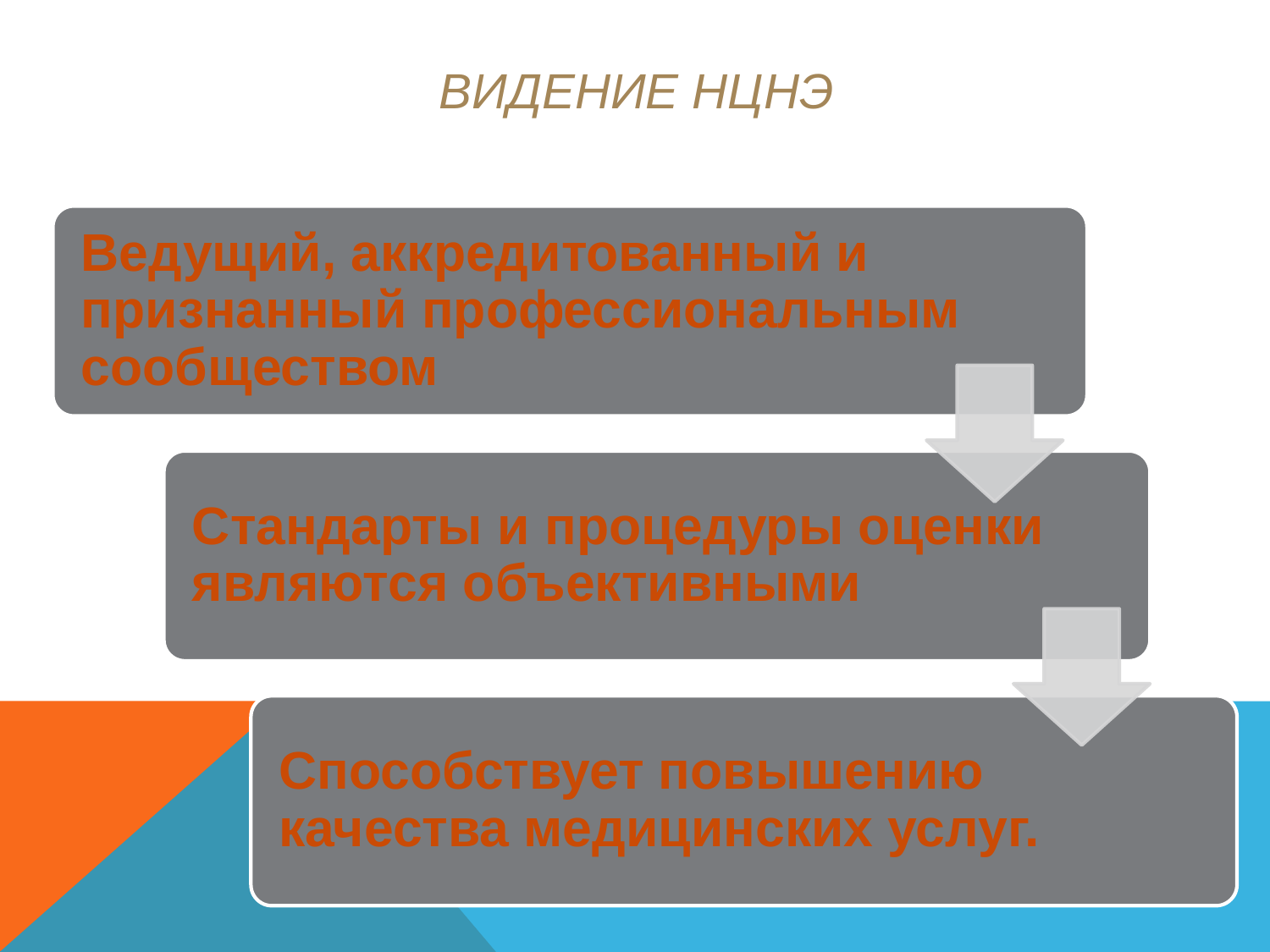

# Видение НЦНЭ
Ведущий, аккредитованный и признанный профессиональным сообществом
Стандарты и процедуры оценки являются объективными
Способствует повышению качества медицинских услуг.